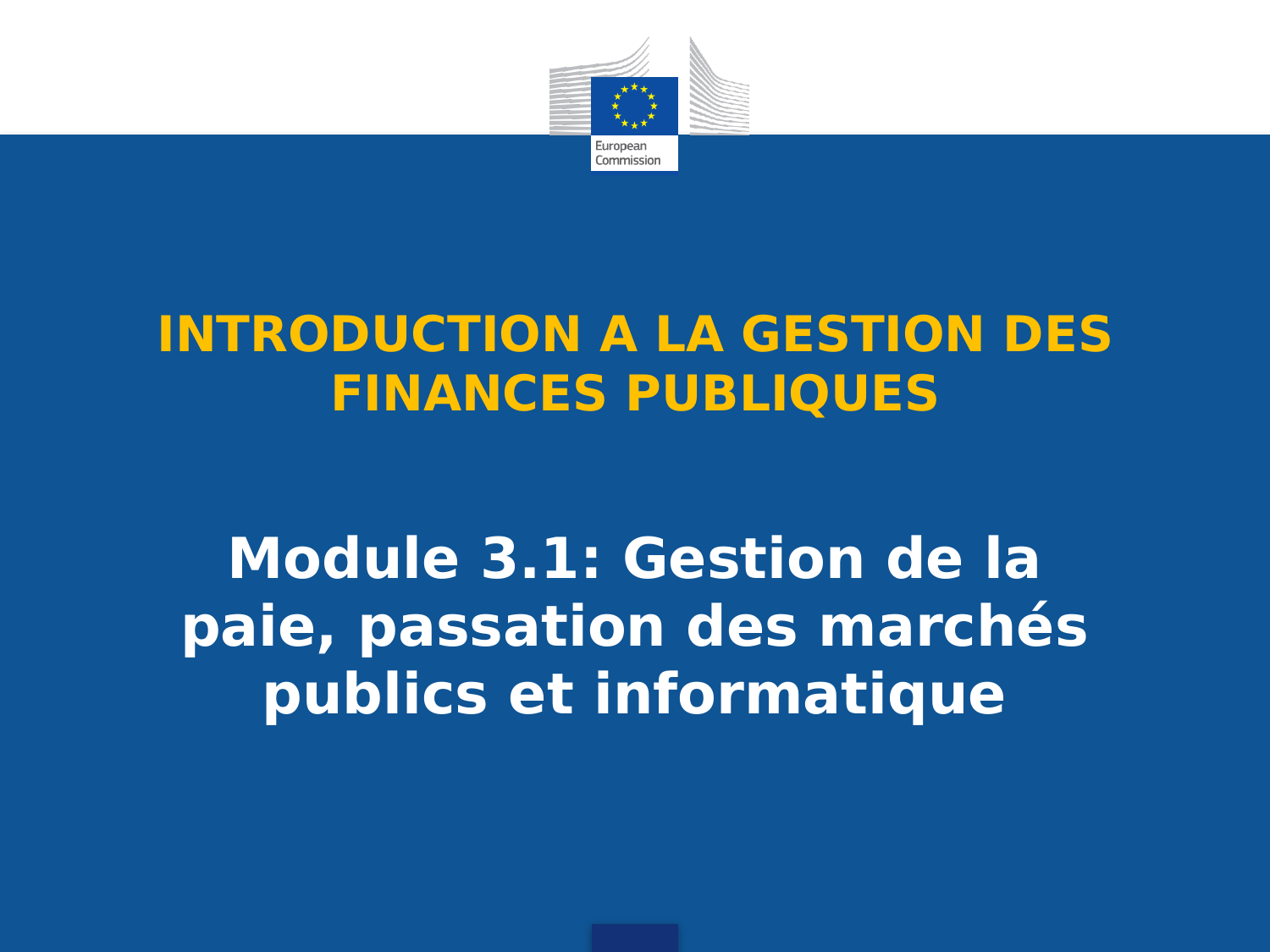

# INTRODUCTION A LA GESTION DES FINANCES PUBLIQUES
Module 3.1: Gestion de la paie, passation des marchés publics et informatique